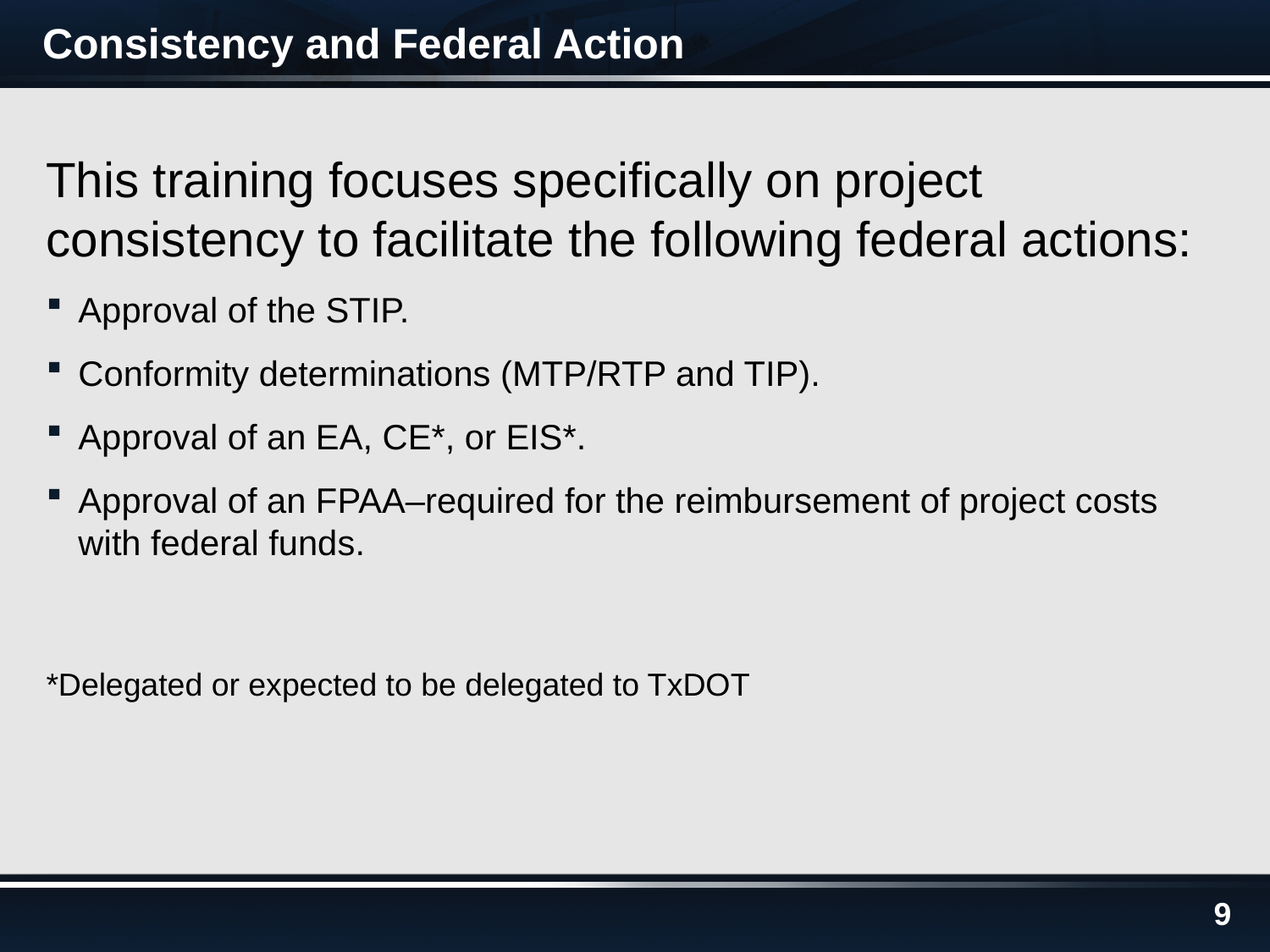

# Consistency and Federal Action
This training focuses specifically on project consistency to facilitate the following federal actions:
Approval of the STIP.
Conformity determinations (MTP/RTP and TIP).
Approval of an EA, CE*, or EIS*.
Approval of an FPAA–required for the reimbursement of project costs with federal funds.

*Delegated or expected to be delegated to TxDOT